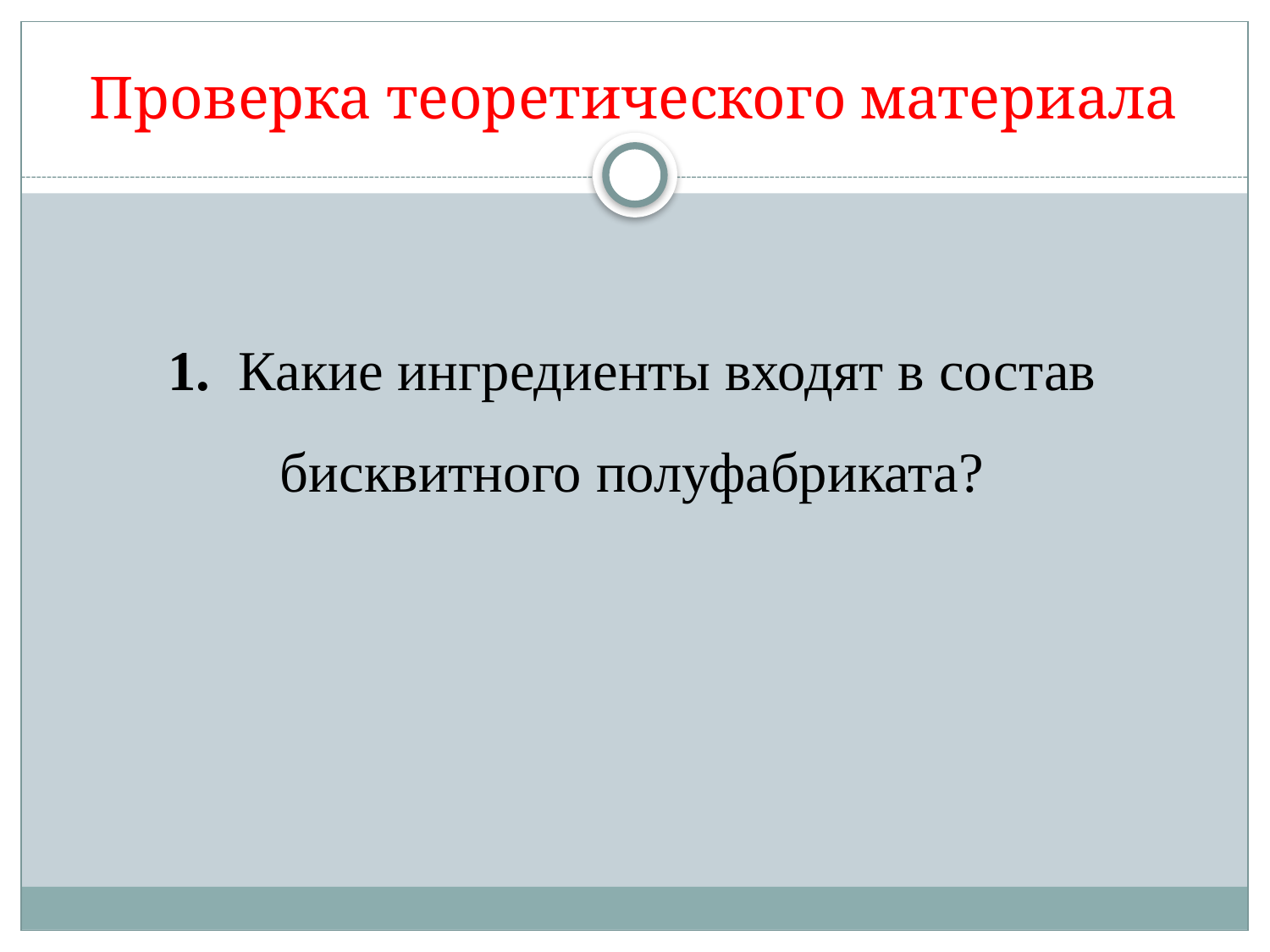

# Проверка теоретического материала

1.  Какие ингредиенты входят в состав бисквитного полуфабриката?